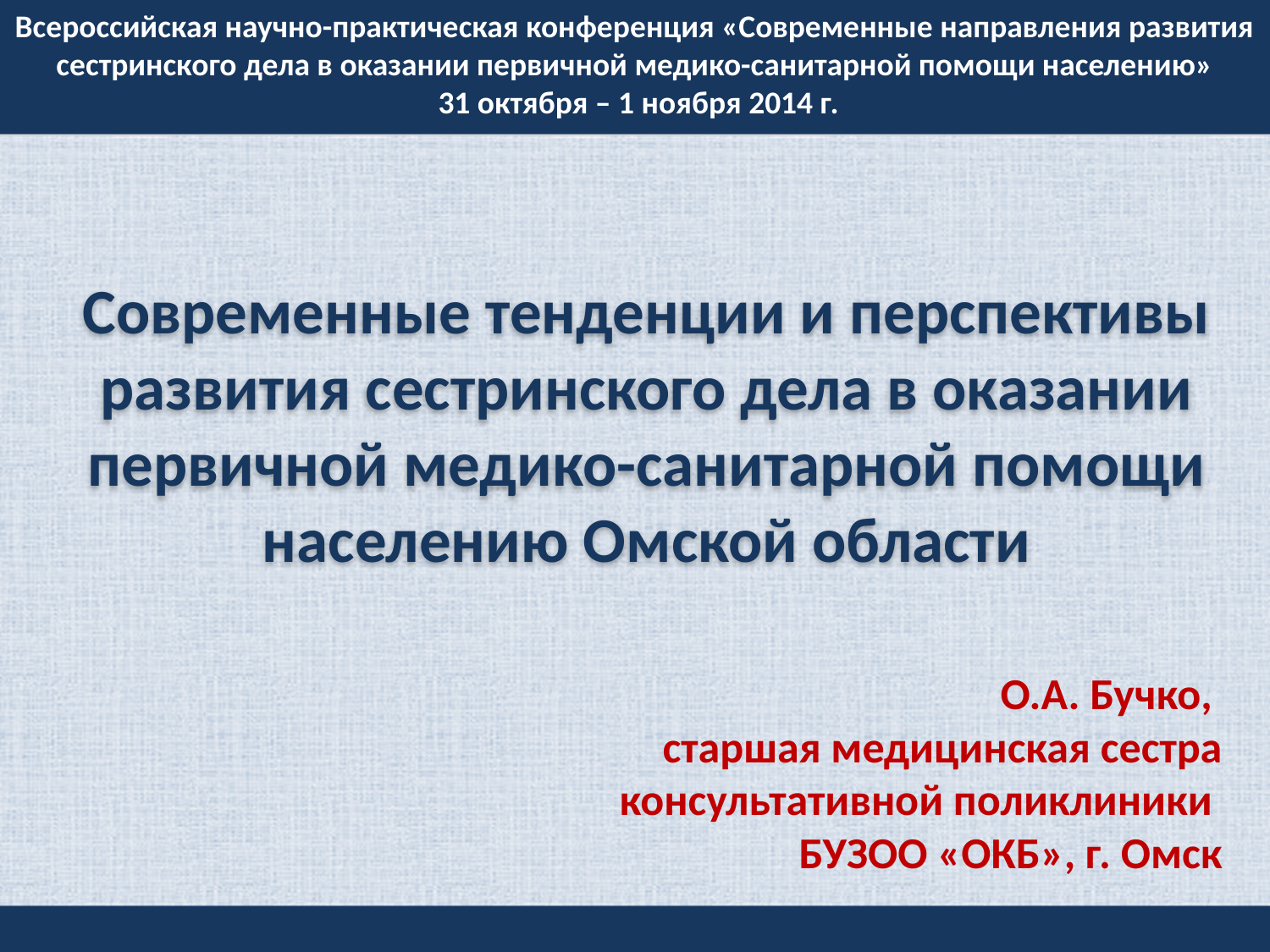

Всероссийская научно-практическая конференция «Современные направления развития сестринского дела в оказании первичной медико-санитарной помощи населению»
 31 октября – 1 ноября 2014 г.
Современные тенденции и перспективы развития сестринского дела в оказании первичной медико-санитарной помощи населению Омской области
О.А. Бучко,
старшая медицинская сестра
консультативной поликлиники
БУЗОО «ОКБ», г. Омск